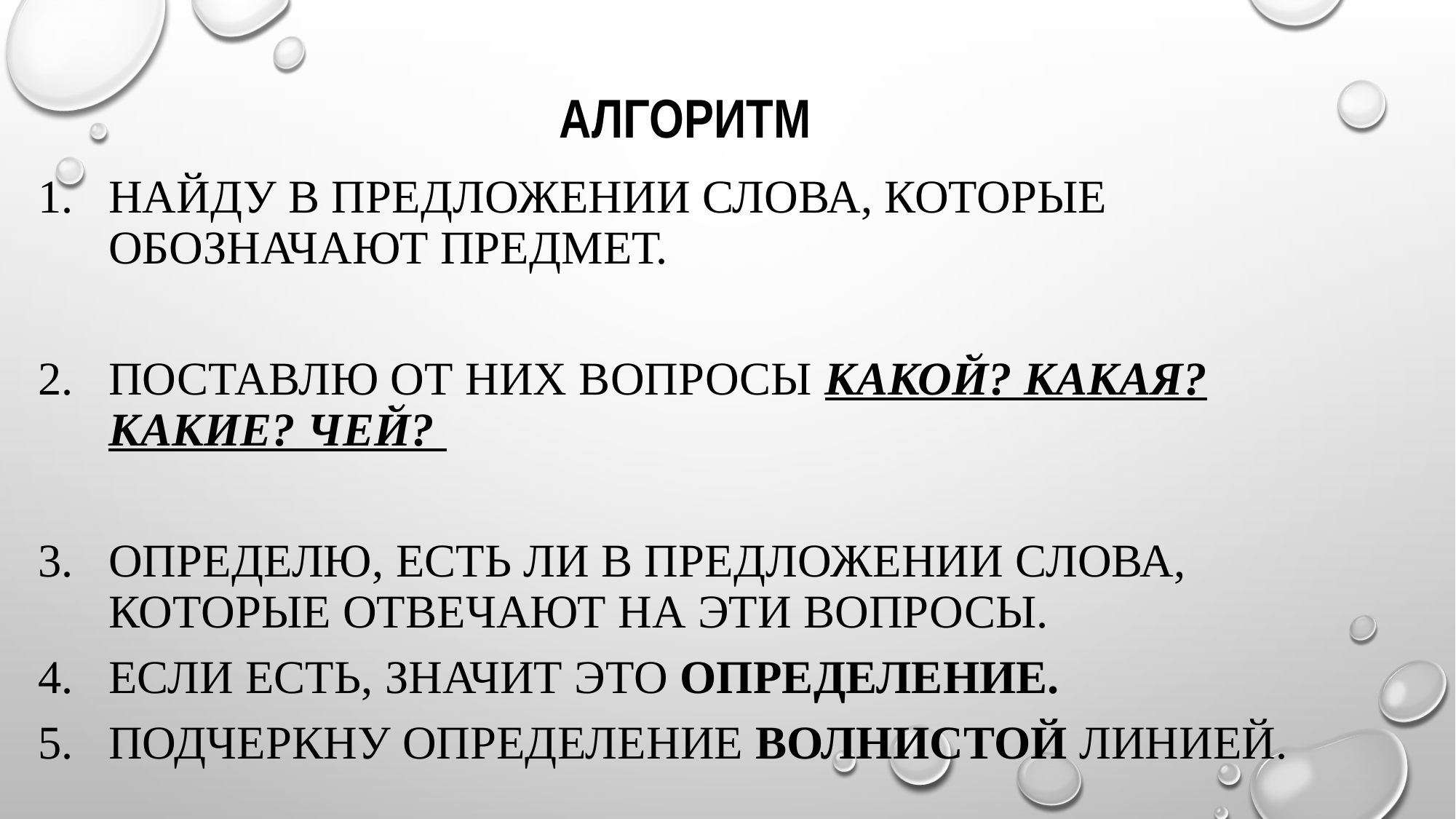

# Алгоритм
Найду в предложении слова, которые обозначают предмет.

Поставлю от них вопросы какой? какая? какие? чей?

Определю, есть ли в предложении слова, которые отвечают на эти вопросы.
Если есть, значит это определение.
Подчеркну определение волнистой линией.